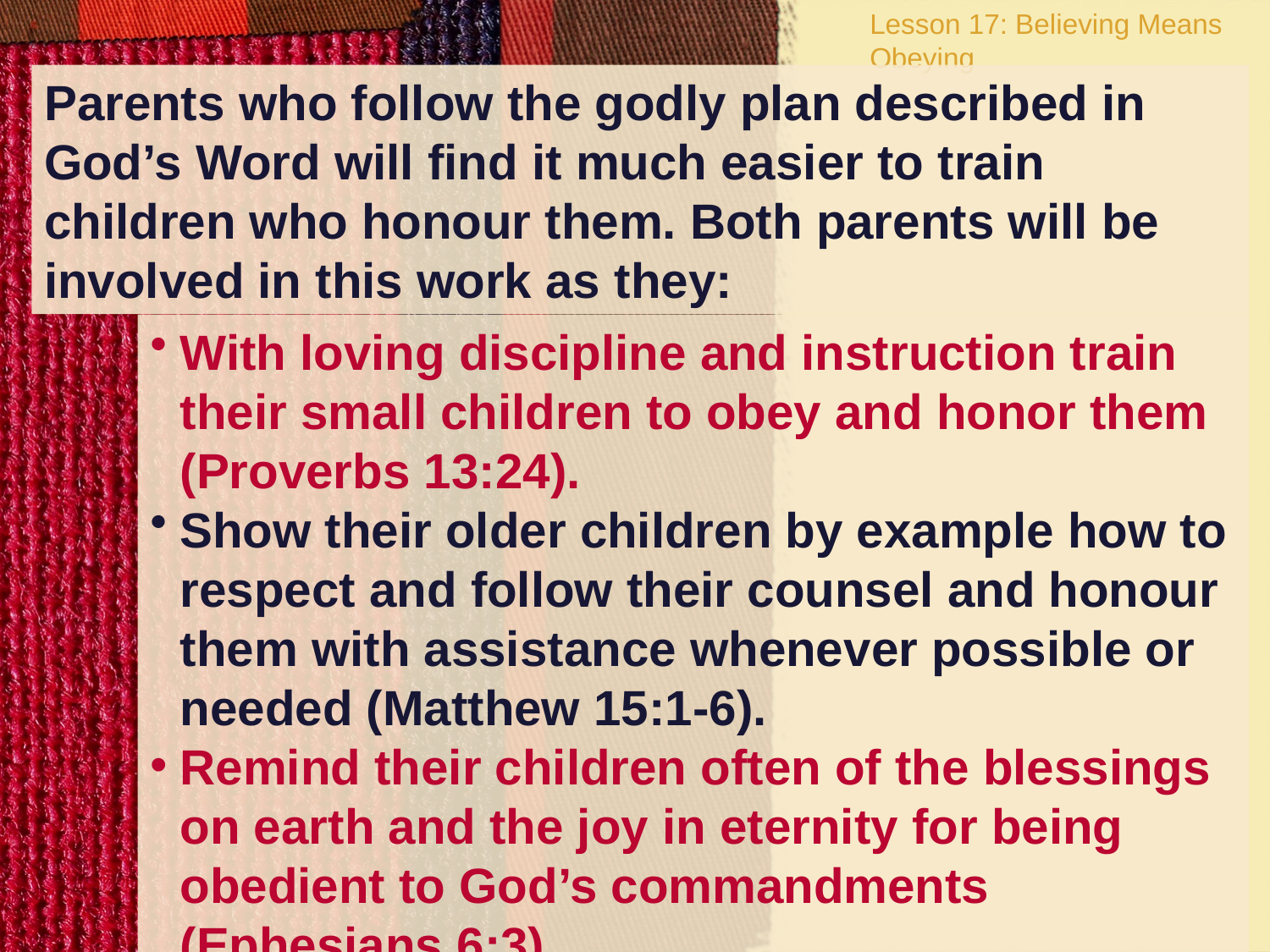

Lesson 17: Believing Means Obeying
Parents who follow the godly plan described in God’s Word will find it much easier to train children who honour them. Both parents will be involved in this work as they:
With loving discipline and instruction train their small children to obey and honor them  (Proverbs 13:24).
Show their older children by example how to respect and follow their counsel and honour them with assistance whenever possible or needed (Matthew 15:1-6).
Remind their children often of the blessings on earth and the joy in eternity for being obedient to God’s commandments (Ephesians 6:3).